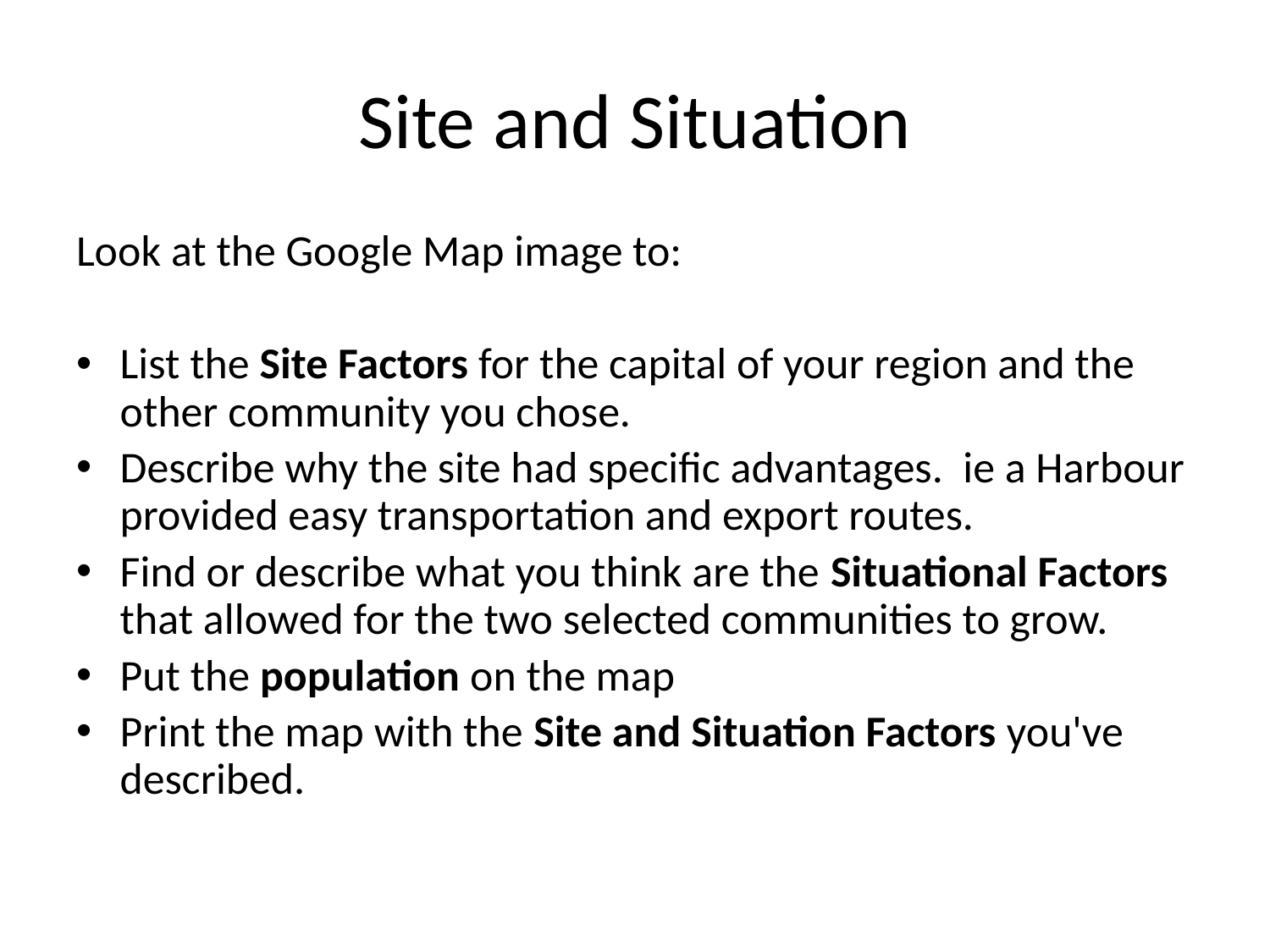

# Site and Situation
Look at the Google Map image to:

List the Site Factors for the capital of your region and the other community you chose.
Describe why the site had specific advantages.  ie a Harbour provided easy transportation and export routes.
Find or describe what you think are the Situational Factors that allowed for the two selected communities to grow.
Put the population on the map
Print the map with the Site and Situation Factors you've described.